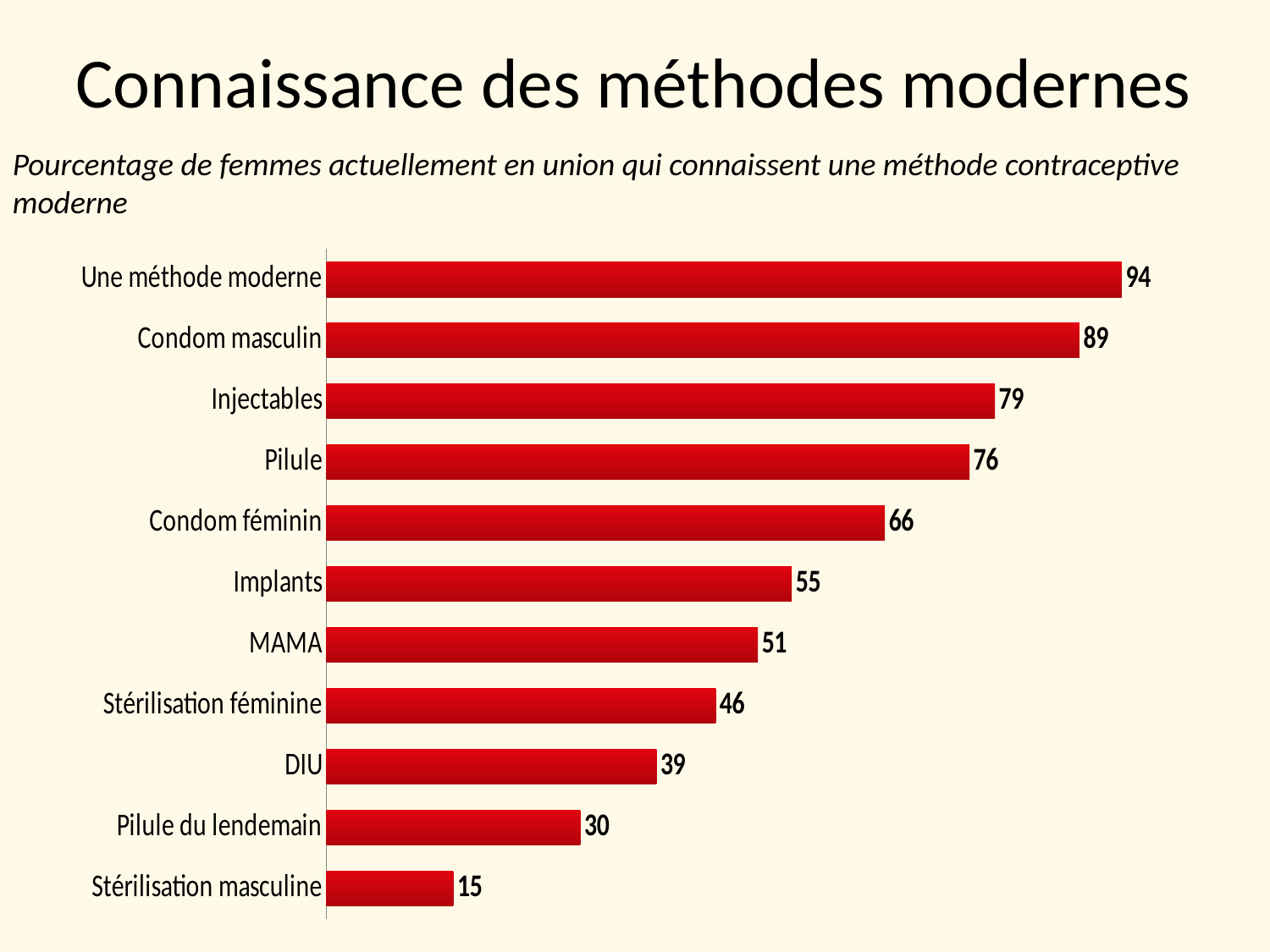

# Connaissance des méthodes modernes
Pourcentage de femmes actuellement en union qui connaissent une méthode contraceptive moderne

### Chart

| Category | Column2 |
|---|---|
| Stérilisation masculine | 15.0 |
| Pilule du lendemain | 30.0 |
| DIU | 39.0 |
| Stérilisation féminine | 46.0 |
| MAMA | 51.0 |
| Implants | 55.0 |
| Condom féminin | 66.0 |
| Pilule | 76.0 |
| Injectables | 79.0 |
| Condom masculin | 89.0 |
| Une méthode moderne | 94.0 |